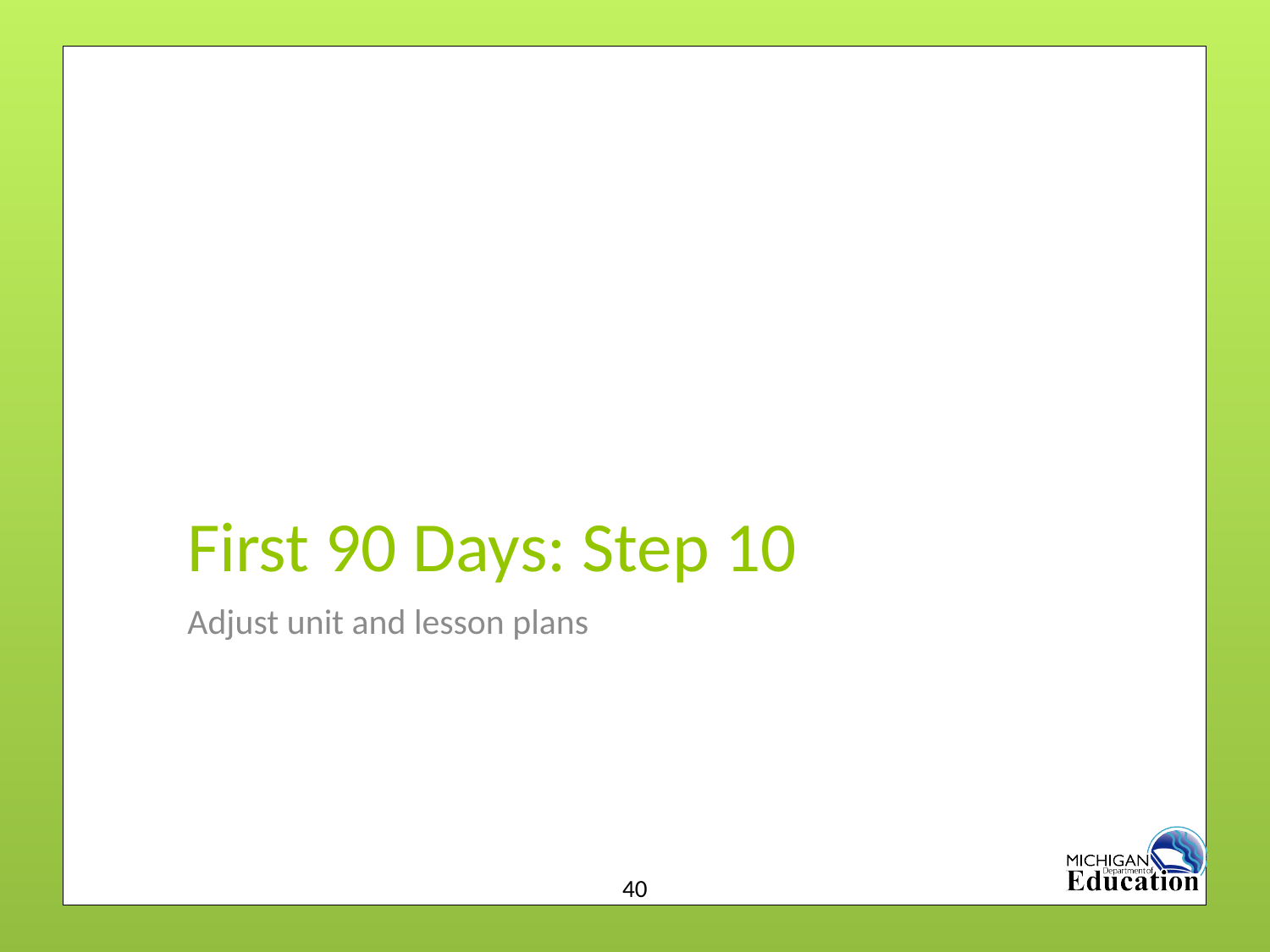

# First 90 Days: Step 10
Adjust unit and lesson plans